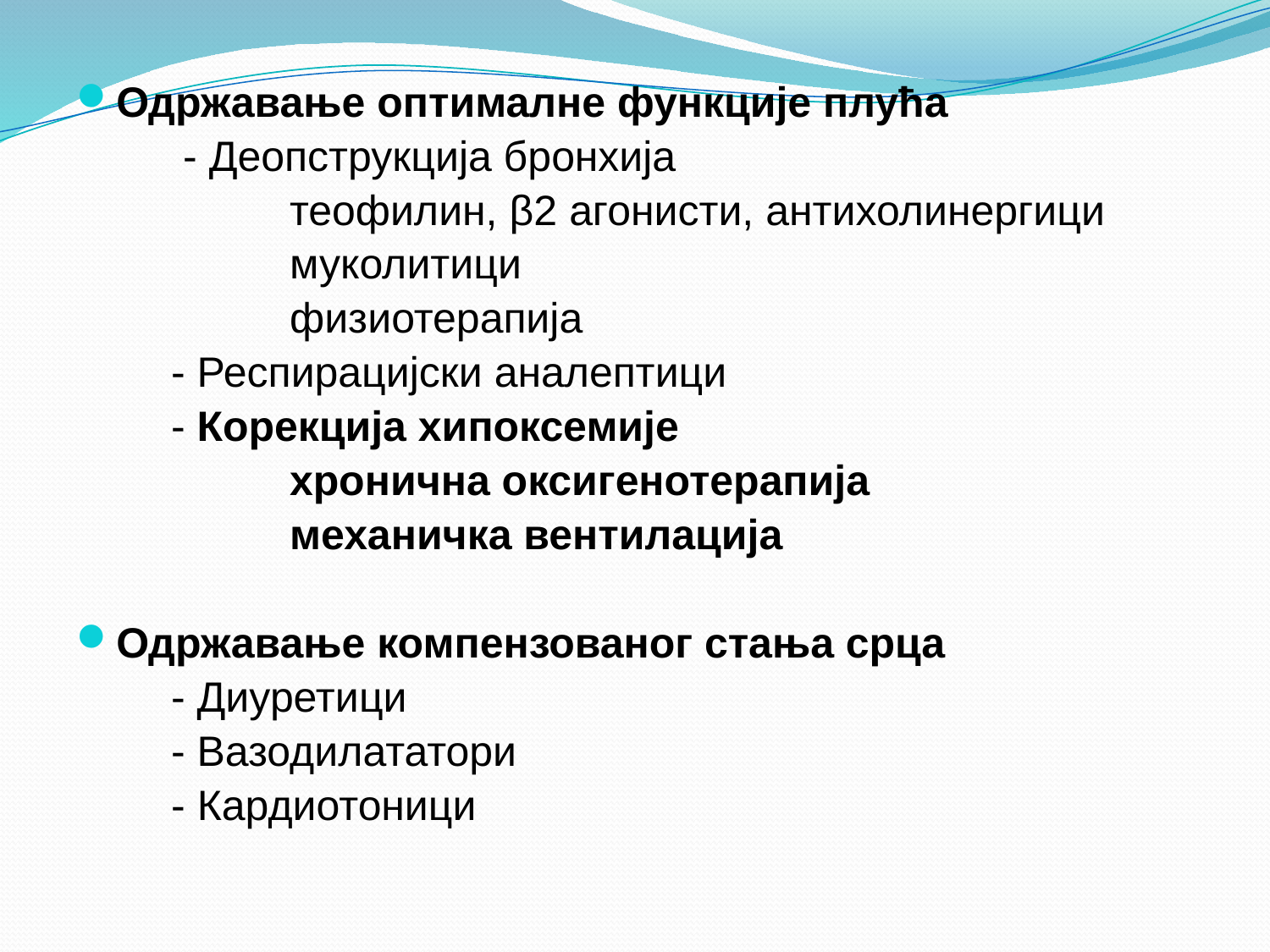

Одржавање оптималне функције плућа
         - Деопструкција бронхија
                  теофилин, β2 агонисти, антихолинергици
                  муколитици
                  физиотерапија
        - Респирацијски аналептици
        - Корекција хипоксемије
                  хронична оксигенотерапија
                  механичка вентилација

Одржавање компензованог стања срца
        - Диуретици
        - Вазодилататори
        - Кардиотоници